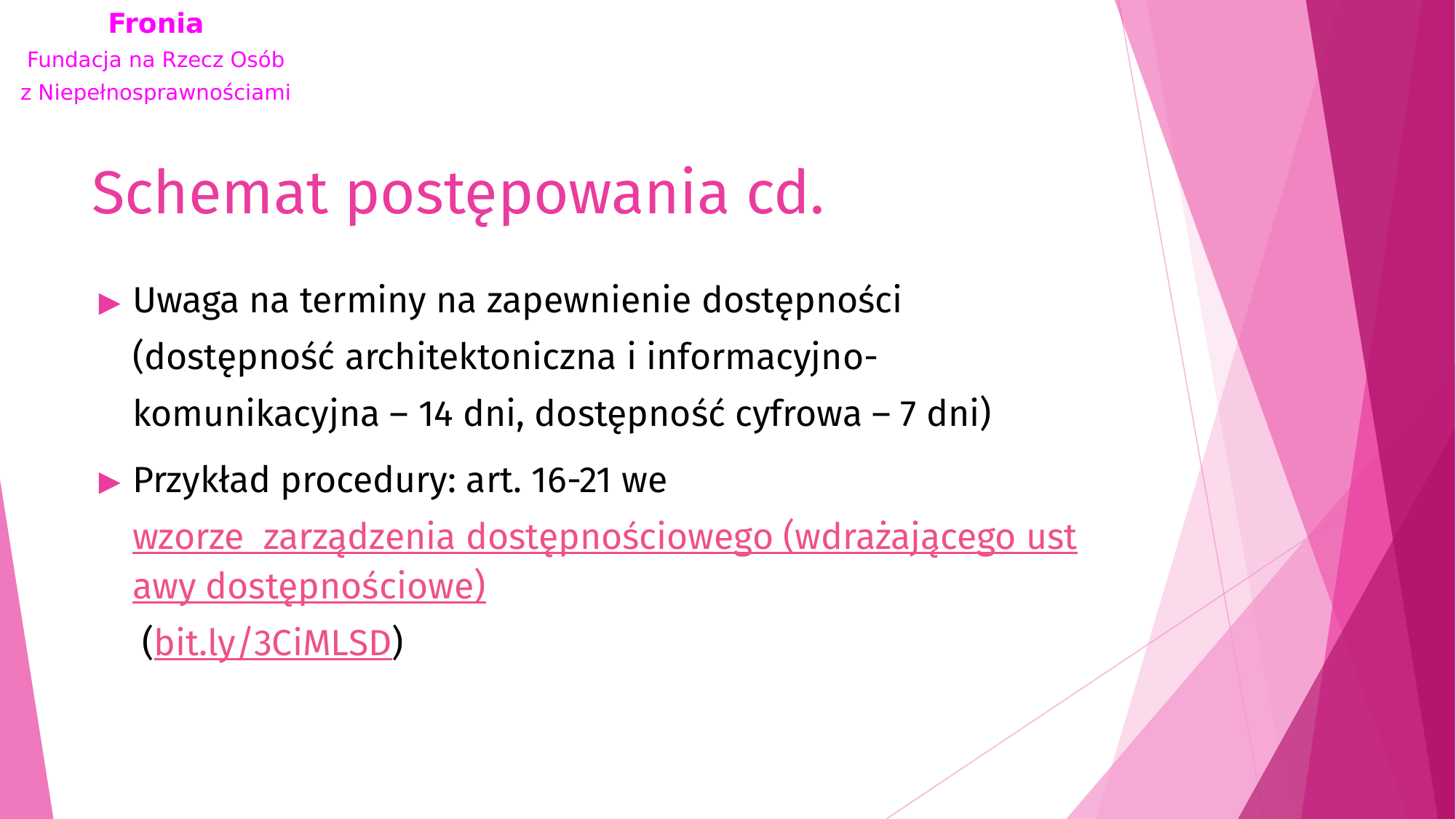

# Schemat postępowania cd.
Uwaga na terminy na zapewnienie dostępności (dostępność architektoniczna i informacyjno-komunikacyjna – 14 dni, dostępność cyfrowa – 7 dni)
Przykład procedury: art. 16-21 we wzorze  zarządzenia dostępnościowego (wdrażającego ustawy dostępnościowe) (bit.ly/3CiMLSD)